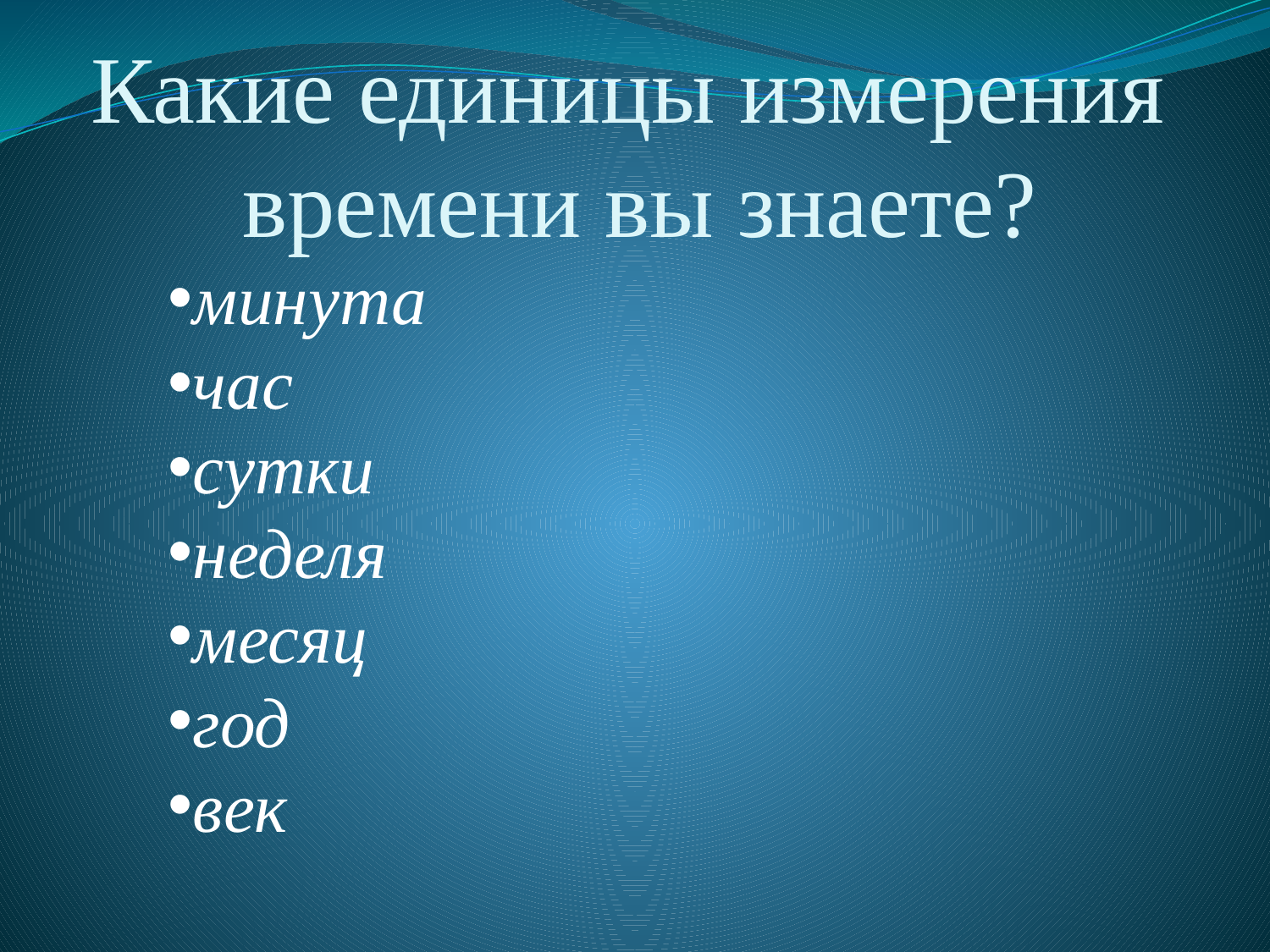

# Какие единицы измерения  времени вы знаете?
минута
час
сутки
неделя
месяц
год
век